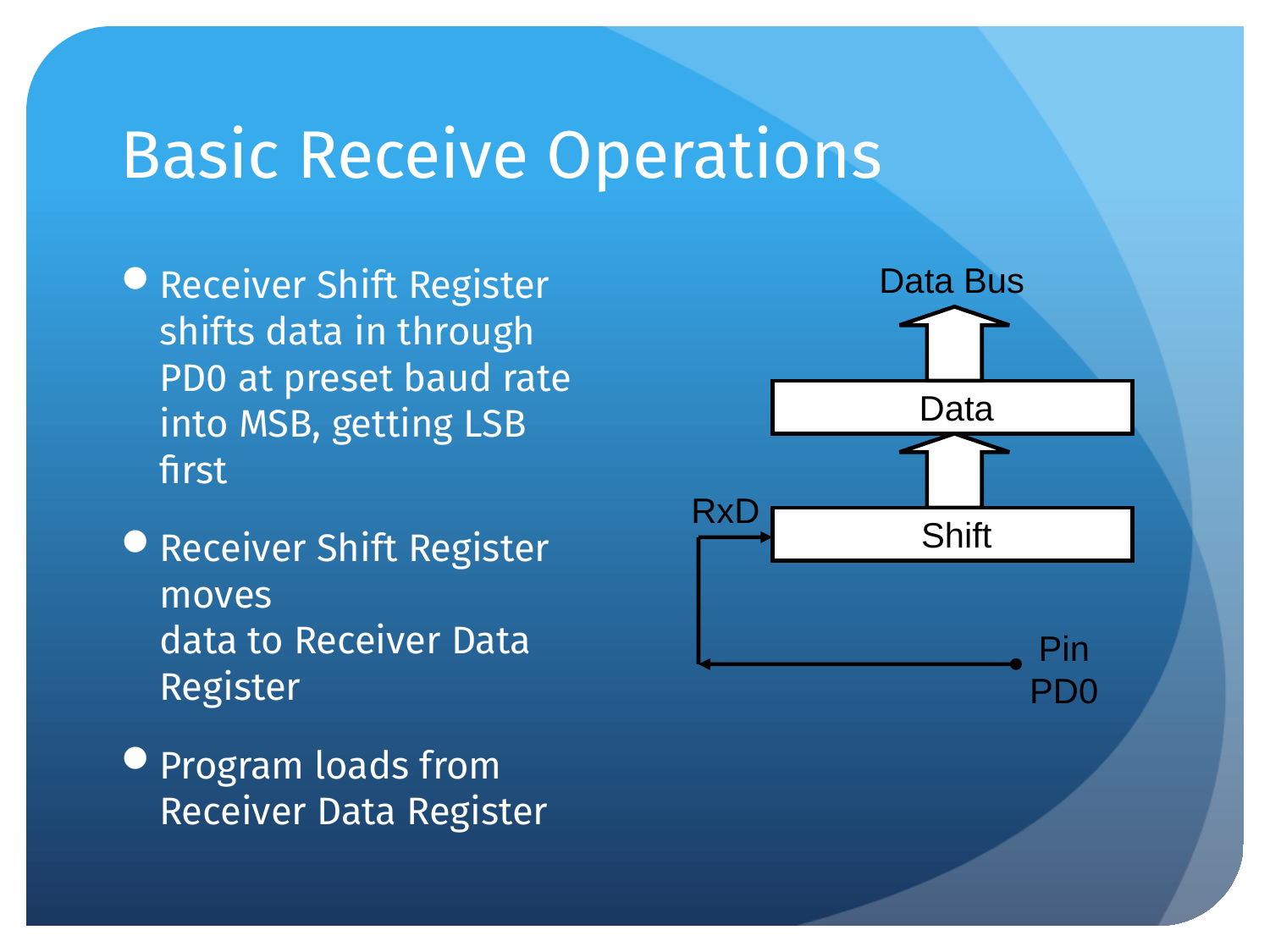

# Basic Receive Operations
Data Bus
Receiver Shift Register shifts data in through PD0 at preset baud rate into MSB, getting LSB first
Receiver Shift Register moves
data to Receiver Data Register
Program loads from Receiver Data Register

Rcvr Data Reg

RxD
Rcvr Shift Reg

Pin
PD0